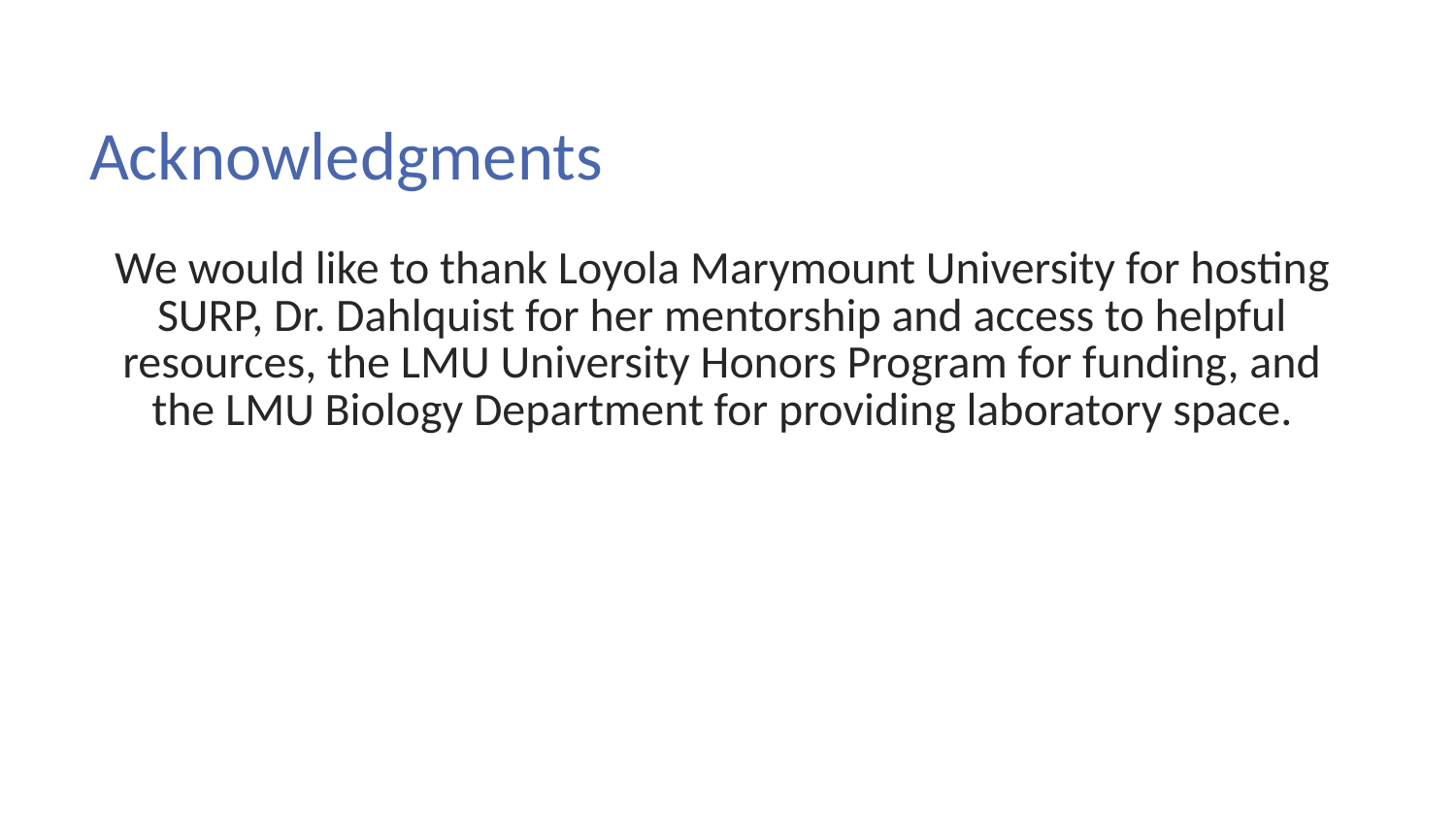

# Acknowledgments
We would like to thank Loyola Marymount University for hosting SURP, Dr. Dahlquist for her mentorship and access to helpful resources, the LMU University Honors Program for funding, and the LMU Biology Department for providing laboratory space.